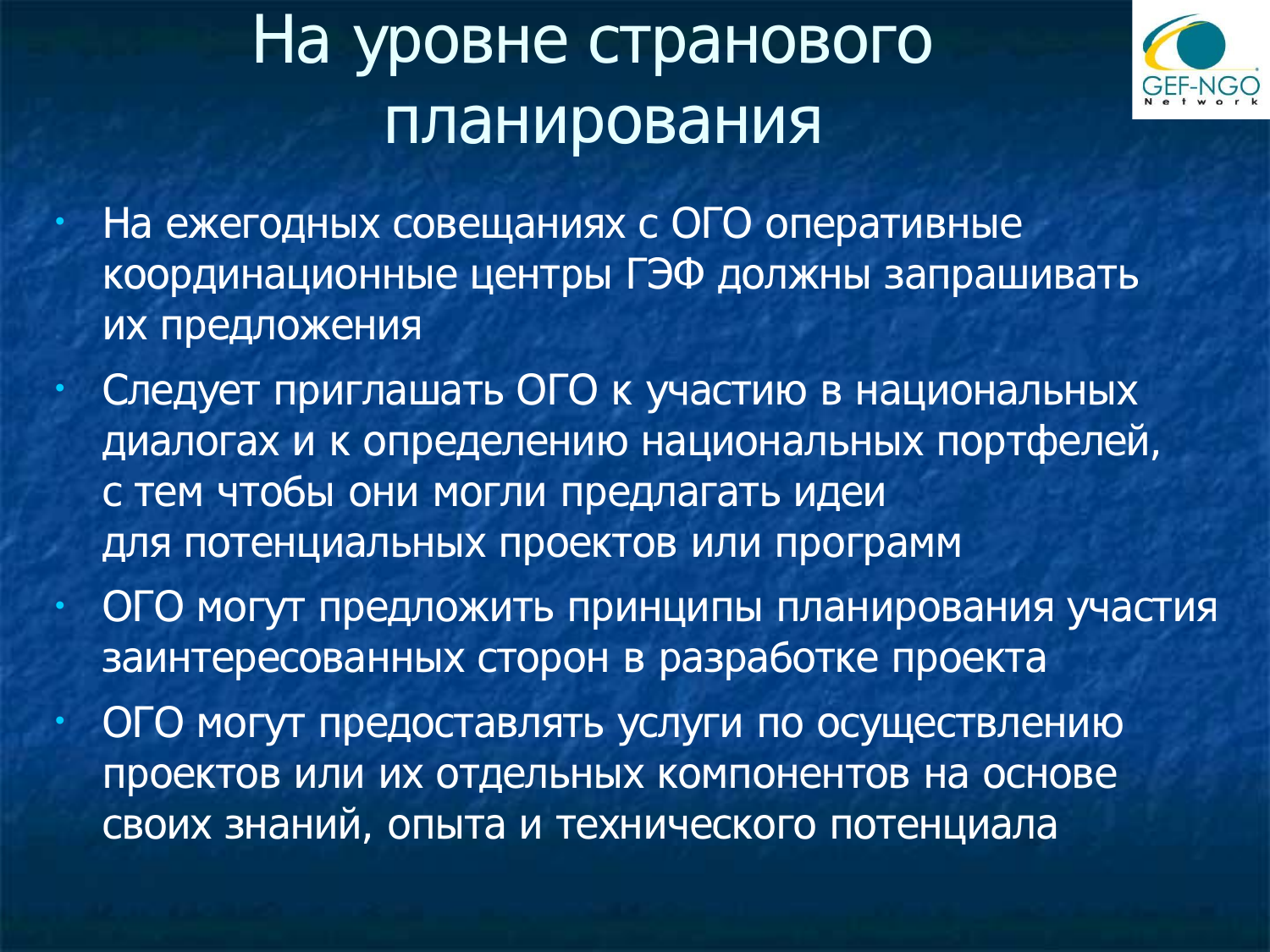

# На уровне странового планирования
На ежегодных совещаниях с ОГО оперативные координационные центры ГЭФ должны запрашивать
их предложения
Следует приглашать ОГО к участию в национальных диалогах и к определению национальных портфелей,
с тем чтобы они могли предлагать идеи
для потенциальных проектов или программ
ОГО могут предложить принципы планирования участия заинтересованных сторон в разработке проекта
ОГО могут предоставлять услуги по осуществлению проектов или их отдельных компонентов на основе своих знаний, опыта и технического потенциала